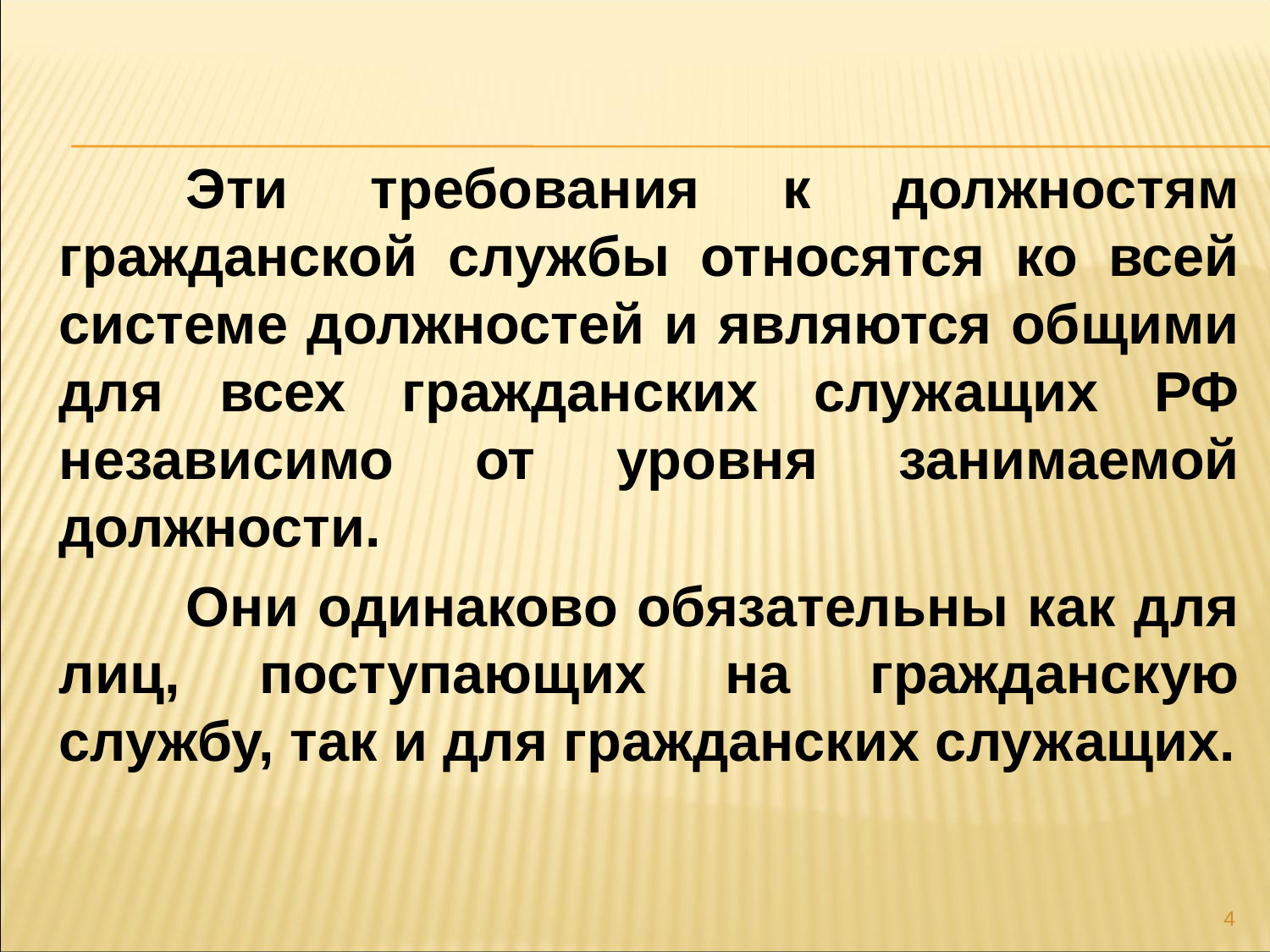

Эти требования к должностям гражданской службы относятся ко всей системе должностей и являются общими для всех гражданских служащих РФ независимо от уровня занимаемой должности.
	Они одинаково обязательны как для лиц, поступающих на гражданскую службу, так и для гражданских служащих.
4